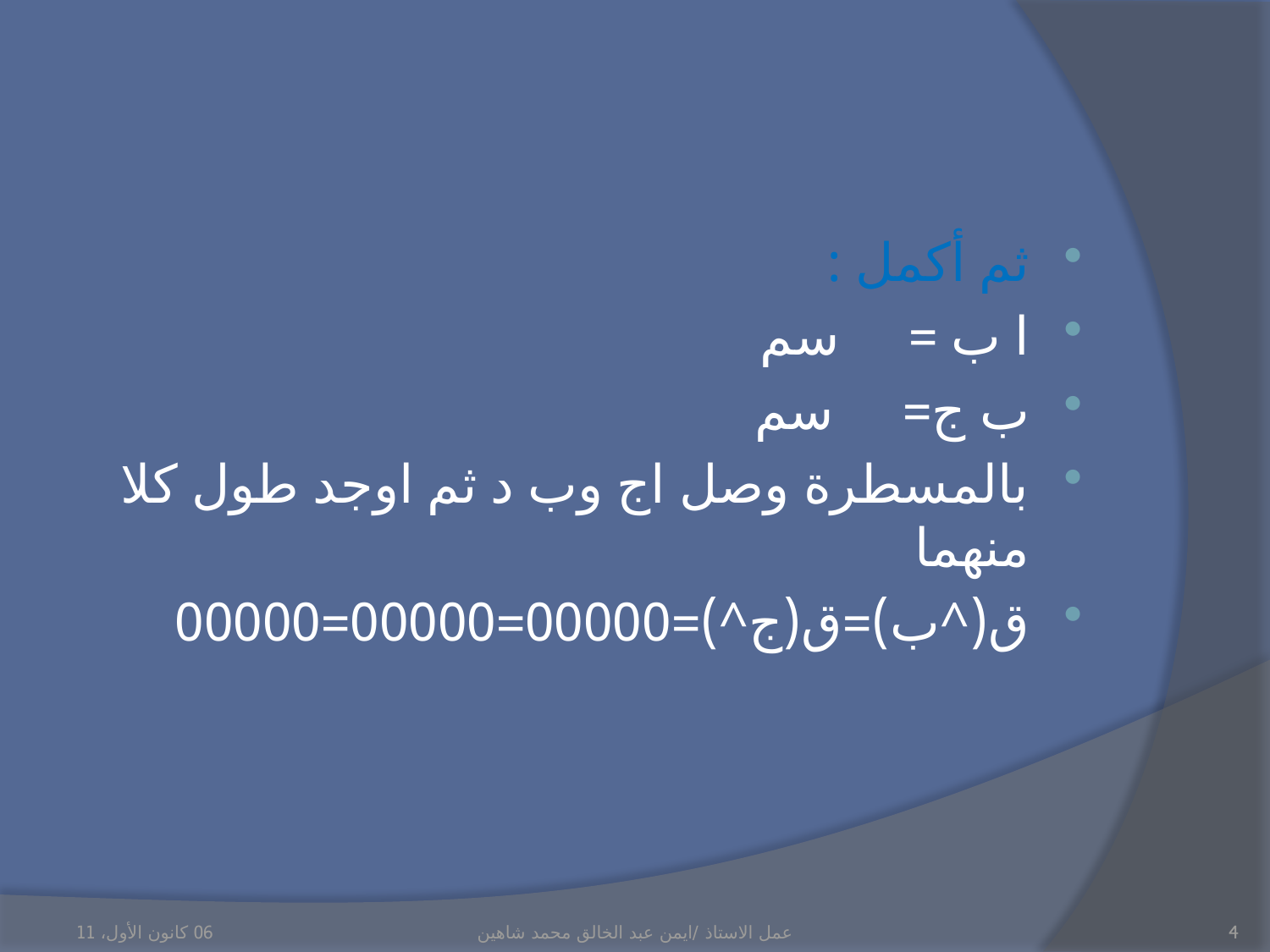

ثم أكمل :
ا ب =     سم
ب ج=     سم
بالمسطرة وصل اج وب د ثم اوجد طول كلا منهما
ق(^ب)=ق(ج^)=00000=00000=00000

06 كانون الأول، 11
عمل الاستاذ /ايمن عبد الخالق محمد شاهين
4